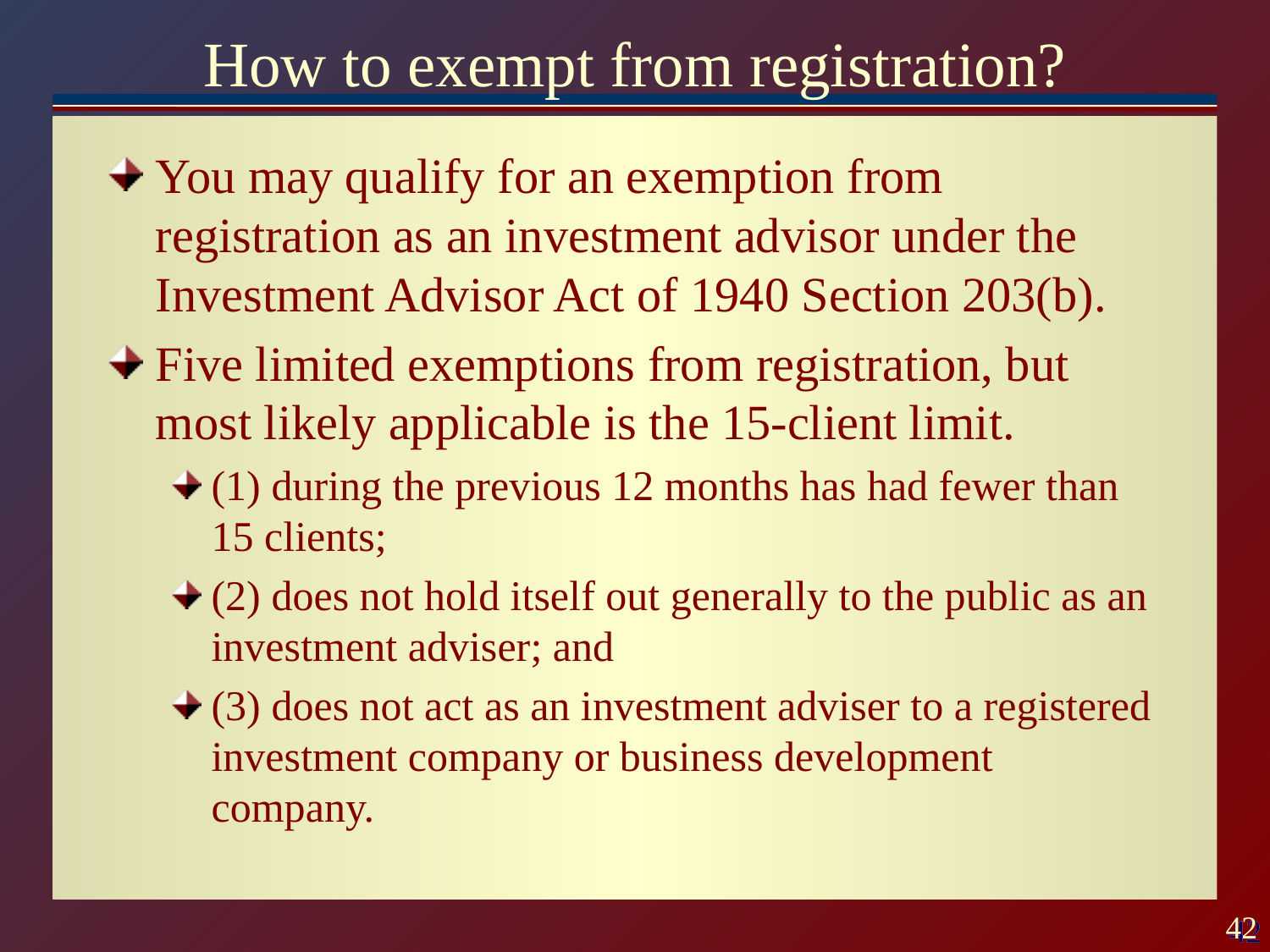

# How to exempt from registration?
You may qualify for an exemption from registration as an investment advisor under the Investment Advisor Act of 1940 Section 203(b).
Five limited exemptions from registration, but most likely applicable is the 15-client limit.
(1) during the previous 12 months has had fewer than 15 clients;
(2) does not hold itself out generally to the public as an investment adviser; and
(3) does not act as an investment adviser to a registered investment company or business development company.